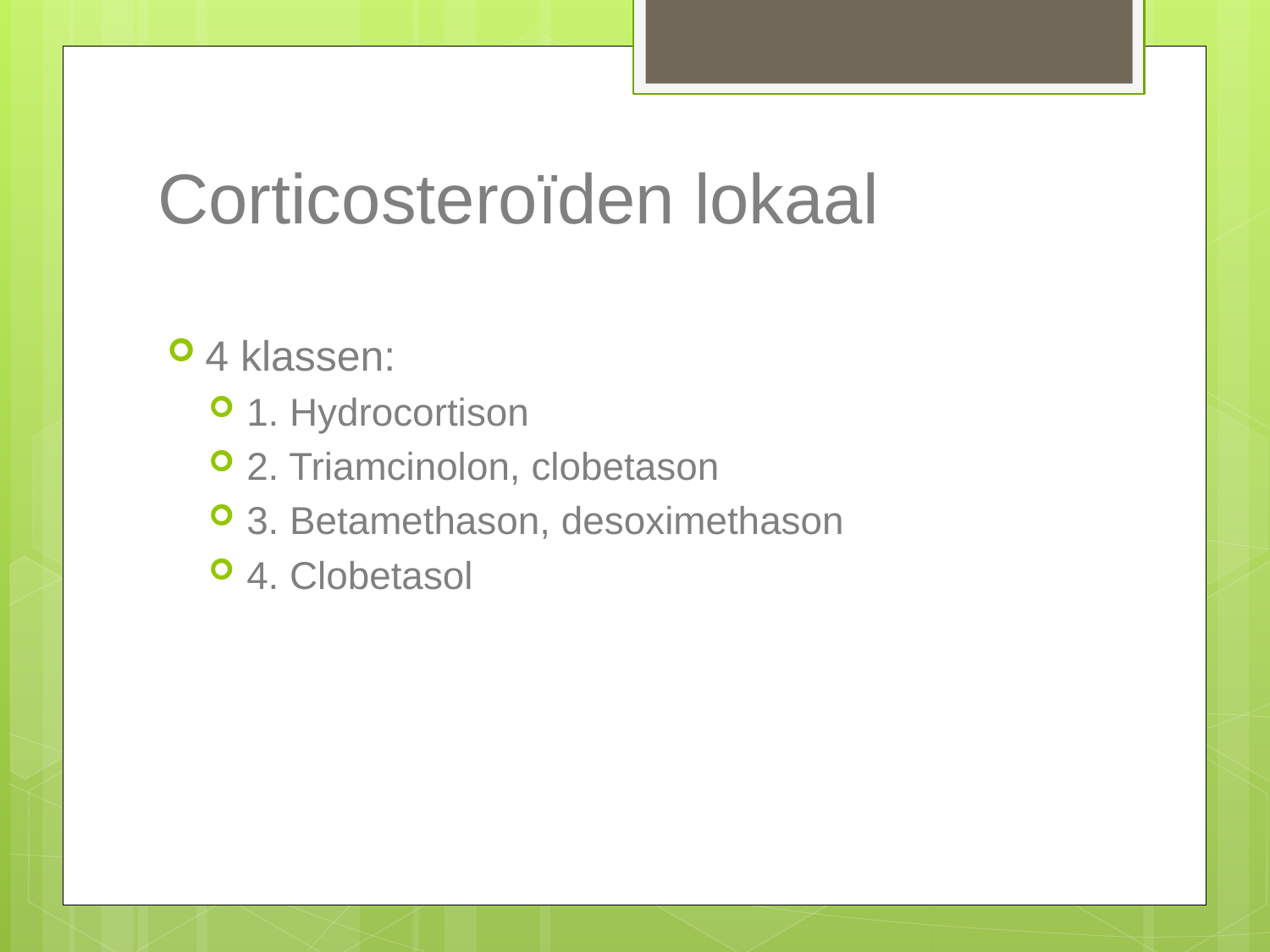

# Corticosteroïden lokaal
4 klassen:
1. Hydrocortison
2. Triamcinolon, clobetason
3. Betamethason, desoximethason
4. Clobetasol